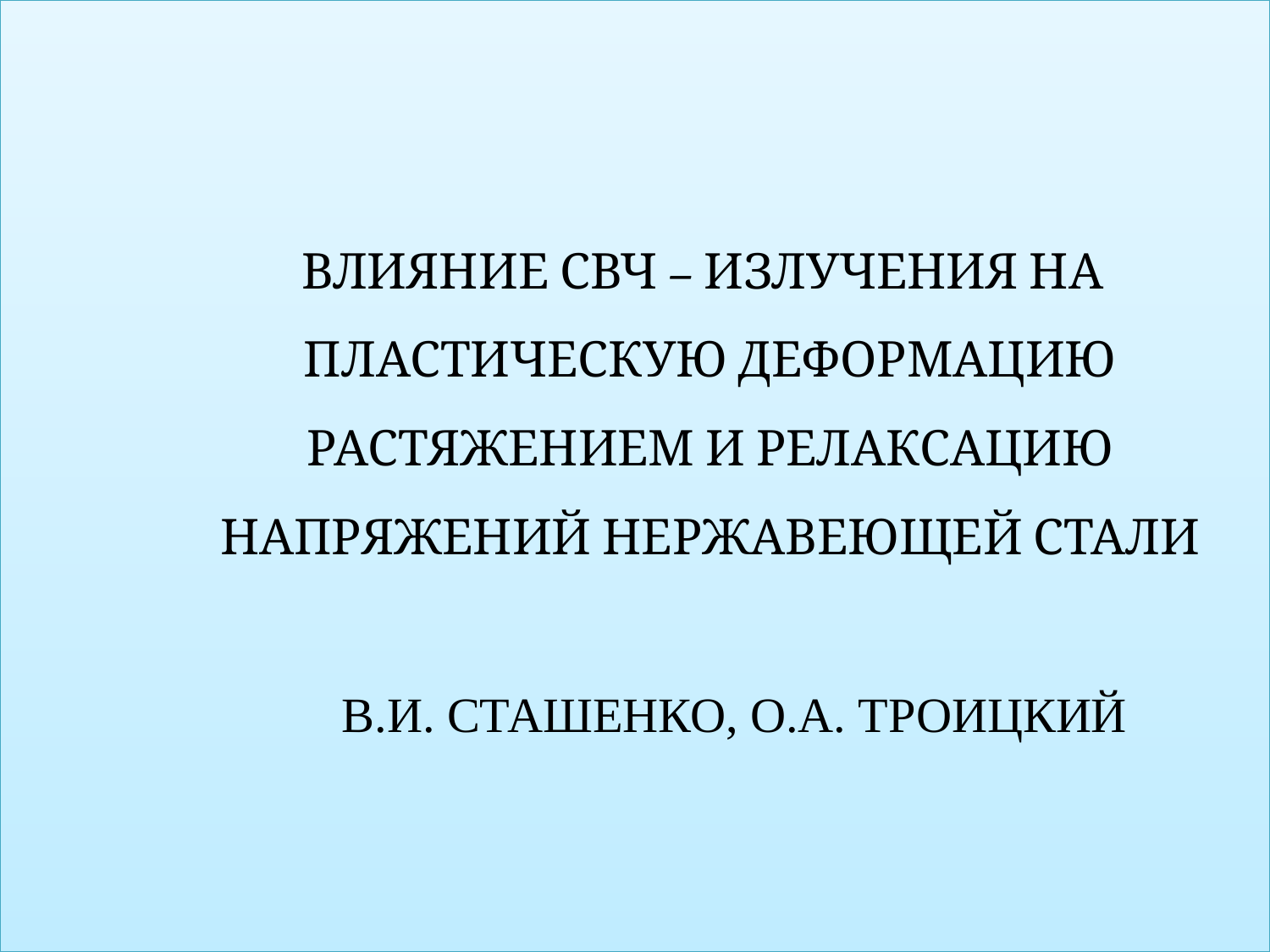

# ВЛИЯНИЕ СВЧ – ИЗЛУЧЕНИЯ НА ПЛАСТИЧЕСКУЮ ДЕФОРМАЦИЮ РАСТЯЖЕНИЕМ И РЕЛАКСАЦИЮ НАПРЯЖЕНИЙ НЕРЖАВЕЮЩЕЙ СТАЛИ В.И. СТАШЕНКО, О.А. ТРОИЦКИЙ